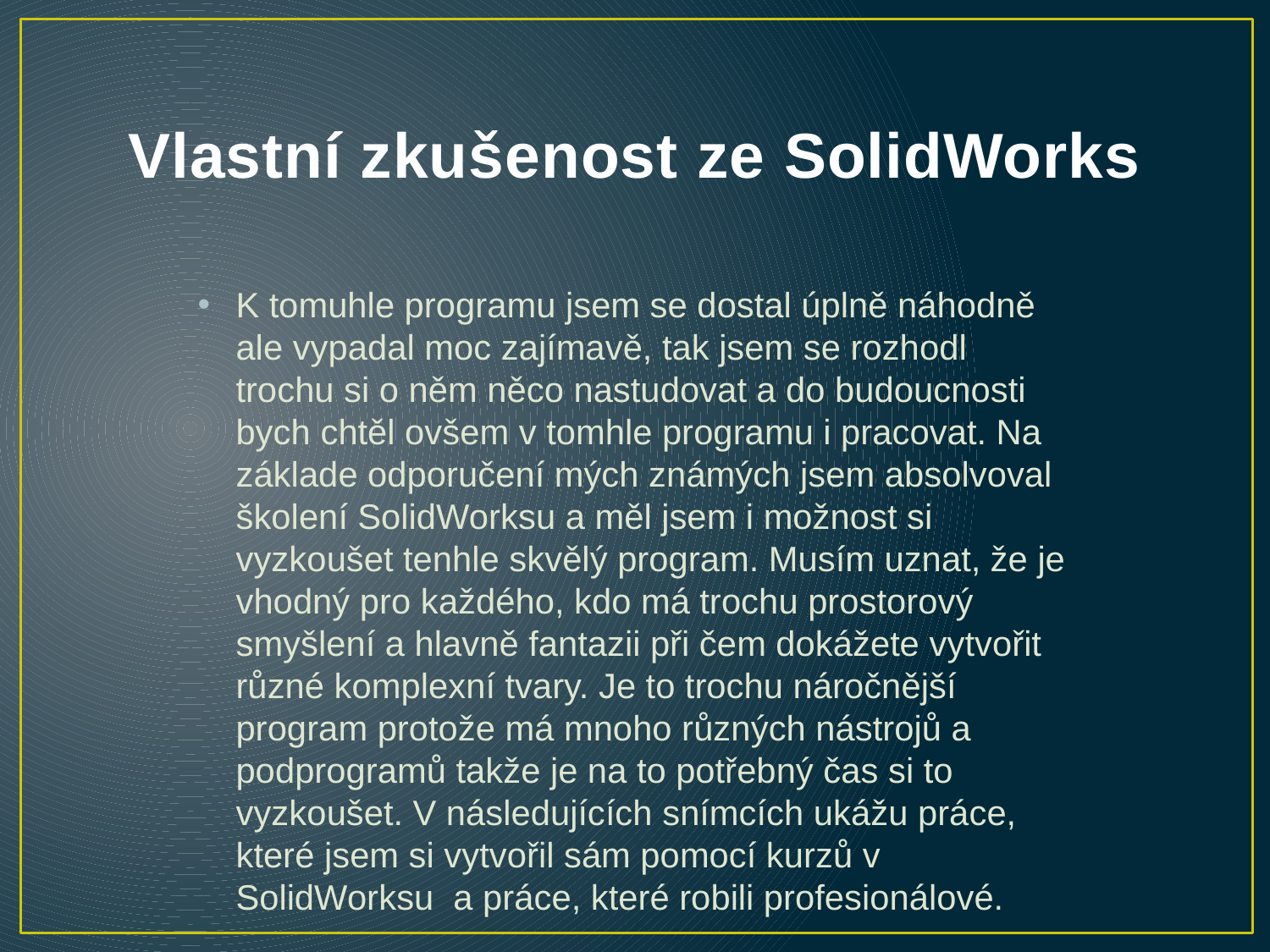

# Vlastní zkušenost ze SolidWorks
K tomuhle programu jsem se dostal úplně náhodně ale vypadal moc zajímavě, tak jsem se rozhodl trochu si o něm něco nastudovat a do budoucnosti bych chtěl ovšem v tomhle programu i pracovat. Na základe odporučení mých známých jsem absolvoval školení SolidWorksu a měl jsem i možnost si vyzkoušet tenhle skvělý program. Musím uznat, že je vhodný pro každého, kdo má trochu prostorový smyšlení a hlavně fantazii při čem dokážete vytvořit různé komplexní tvary. Je to trochu náročnější program protože má mnoho různých nástrojů a podprogramů takže je na to potřebný čas si to vyzkoušet. V následujících snímcích ukážu práce, které jsem si vytvořil sám pomocí kurzů v SolidWorksu  a práce, které robili profesionálové.